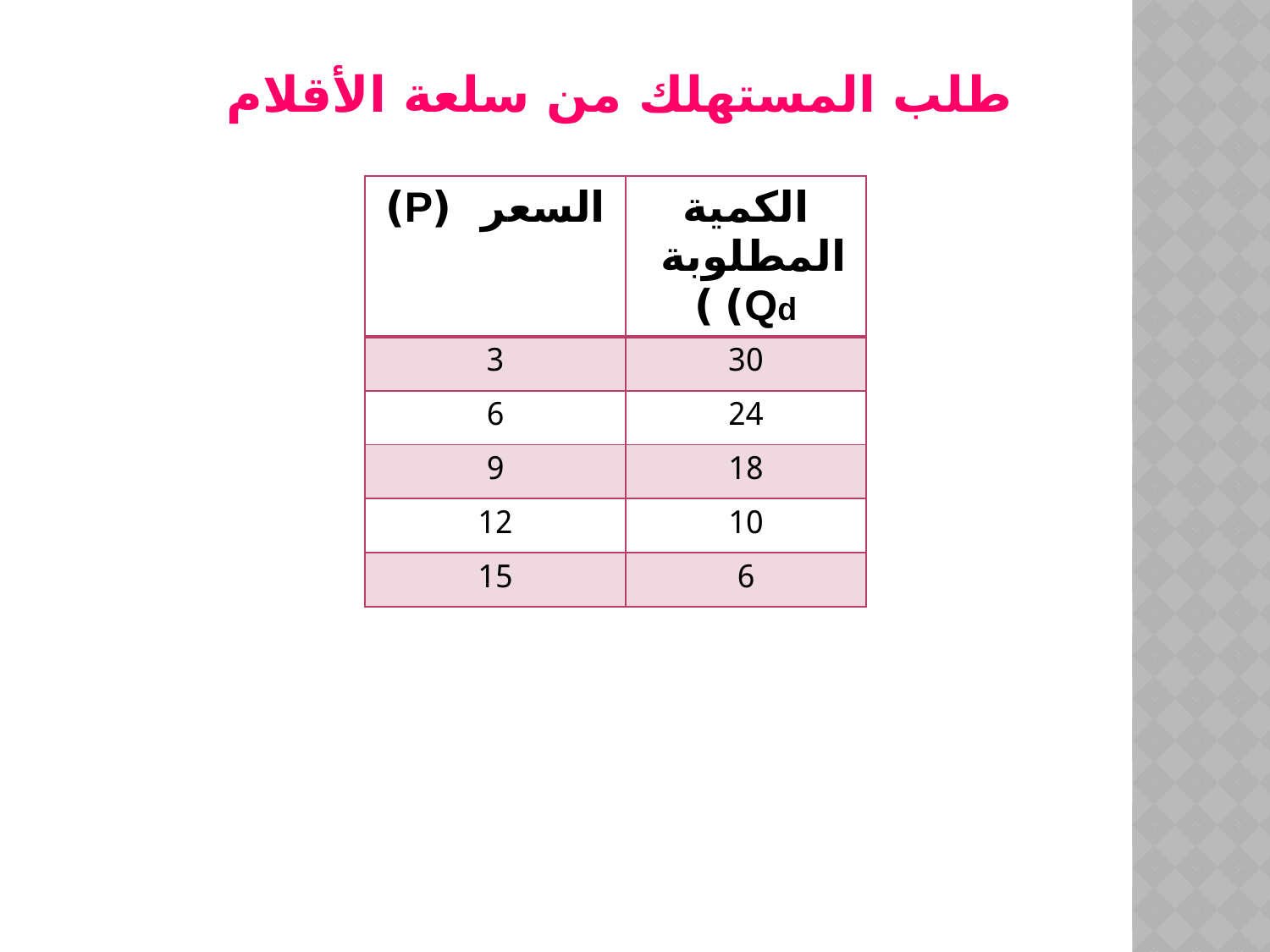

#
| السعر (P) | الكمية المطلوبة Qd) ) |
| --- | --- |
| 3 | 30 |
| 6 | 24 |
| 9 | 18 |
| 12 | 10 |
| 15 | 6 |
طلب المستهلك من سلعة الأقلام